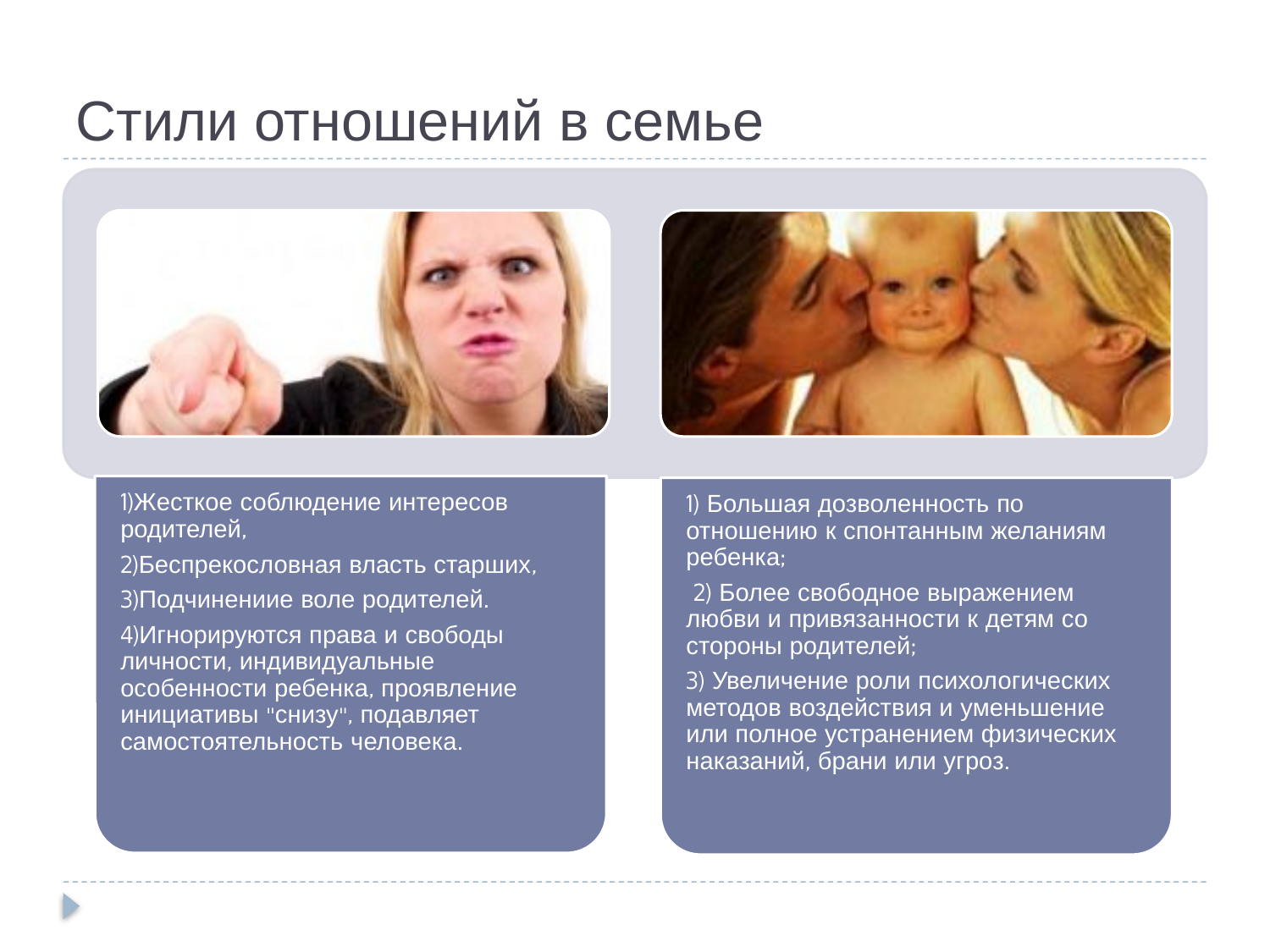

# Стили отношений в семье
1)Жесткое соблюдение интересов родителей,
2)Беспрекословная власть старших,
3)Подчинениие воле родителей.
4)Игнорируются права и свободы личности, индивидуальные особенности ребенка, проявление инициативы "снизу", подавляет самостоятельность человека.
1) Большая дозволенность по отношению к спонтанным желаниям ребенка;
 2) Более свободное выражением любви и привязанности к детям со стороны родителей;
3) Увеличение роли психологических методов воздействия и уменьшение или полное устранением физических наказаний, брани или угроз.